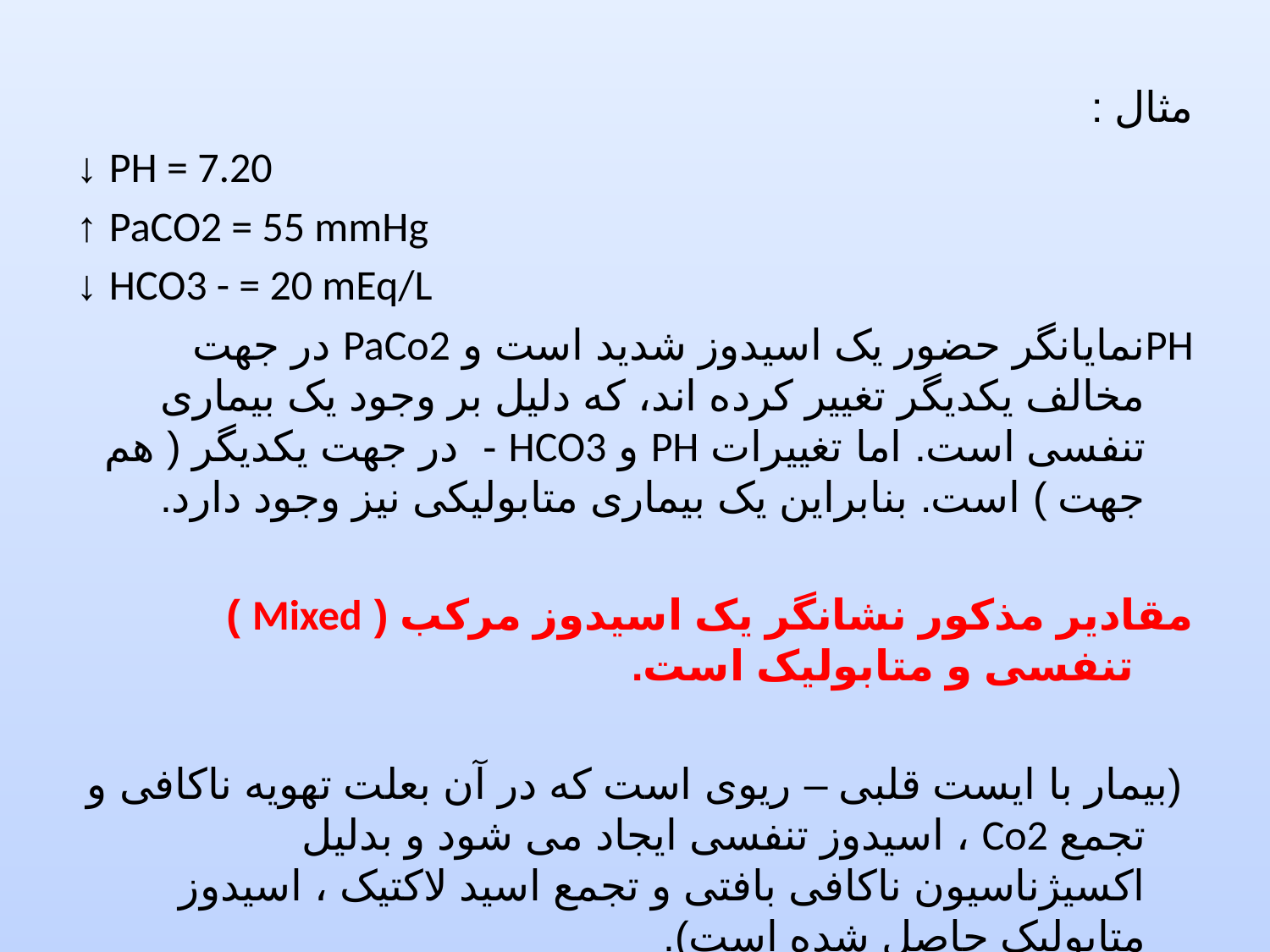

مثال :
PH = 7.20 ↓
PaCO2 = 55 mmHg ↑
HCO3 - = 20 mEq/L ↓
PHنمایانگر حضور یک اسیدوز شدید است و PaCo2 در جهت مخالف یکدیگر تغییر کرده اند، که دلیل بر وجود یک بیماری تنفسی است. اما تغییرات PH و HCO3 -  در جهت یکدیگر ( هم جهت ) است. بنابراین یک بیماری متابولیکی نیز وجود دارد.

مقادیر مذکور نشانگر یک اسیدوز مرکب ( Mixed )  تنفسی و متابولیک است.

 (بیمار با ایست قلبی – ریوی است که در آن بعلت تهویه ناکافی و تجمع Co2 ، اسیدوز تنفسی ایجاد می شود و بدلیل اکسیژناسیون ناکافی بافتی و تجمع اسید لاکتیک ، اسیدوز متابولیک حاصل شده است).